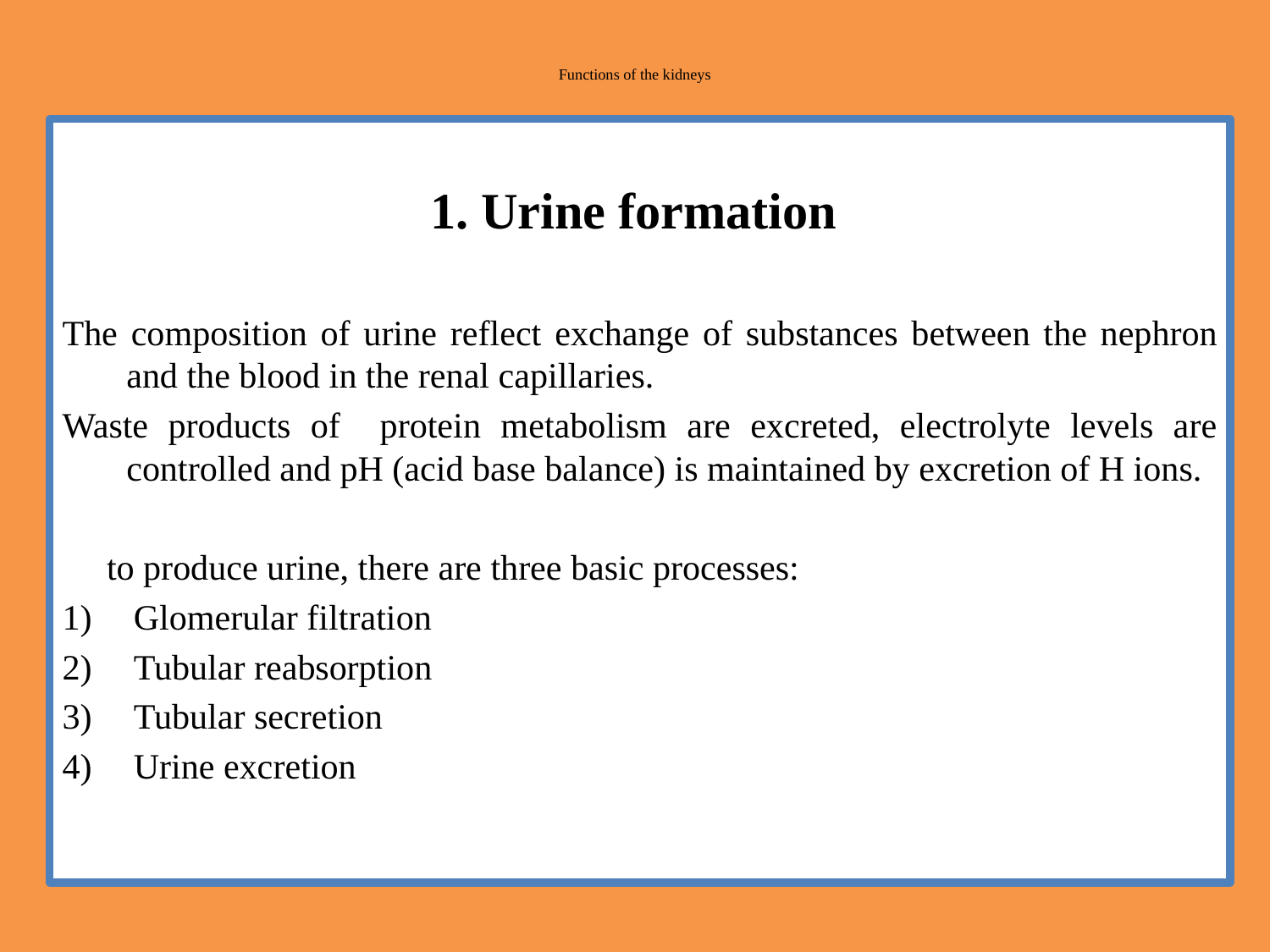

# Functions of the kidneys

1. Urine formation

The composition of urine reflect exchange of substances between the nephron and the blood in the renal capillaries.
Waste products of  protein metabolism are excreted, electrolyte levels are controlled and pH (acid base balance) is maintained by excretion of H ions.

     to produce urine, there are three basic processes:
Glomerular filtration
Tubular reabsorption
Tubular secretion
Urine excretion